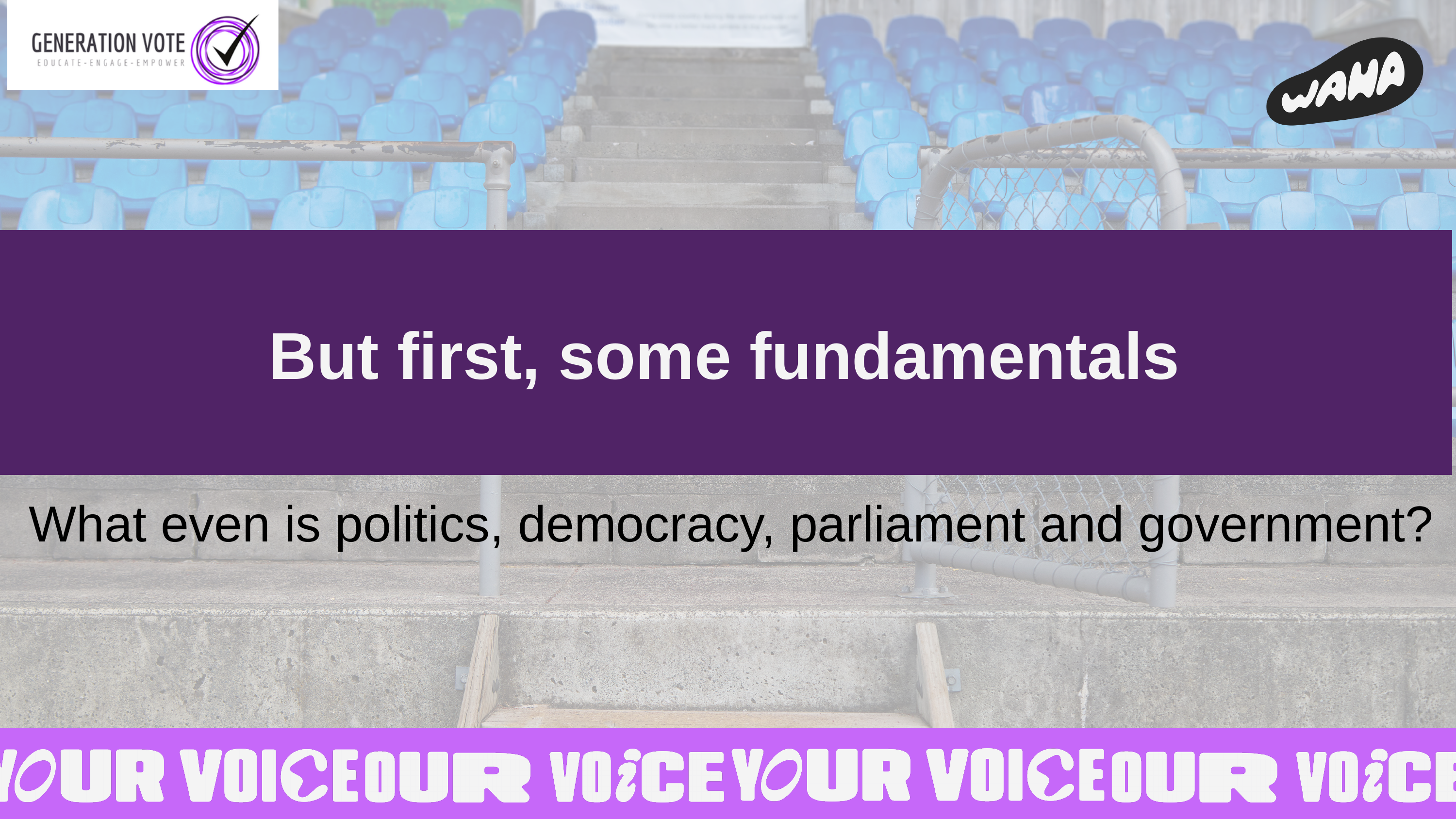

But first, some fundamentals
What even is politics, democracy, parliament and government?